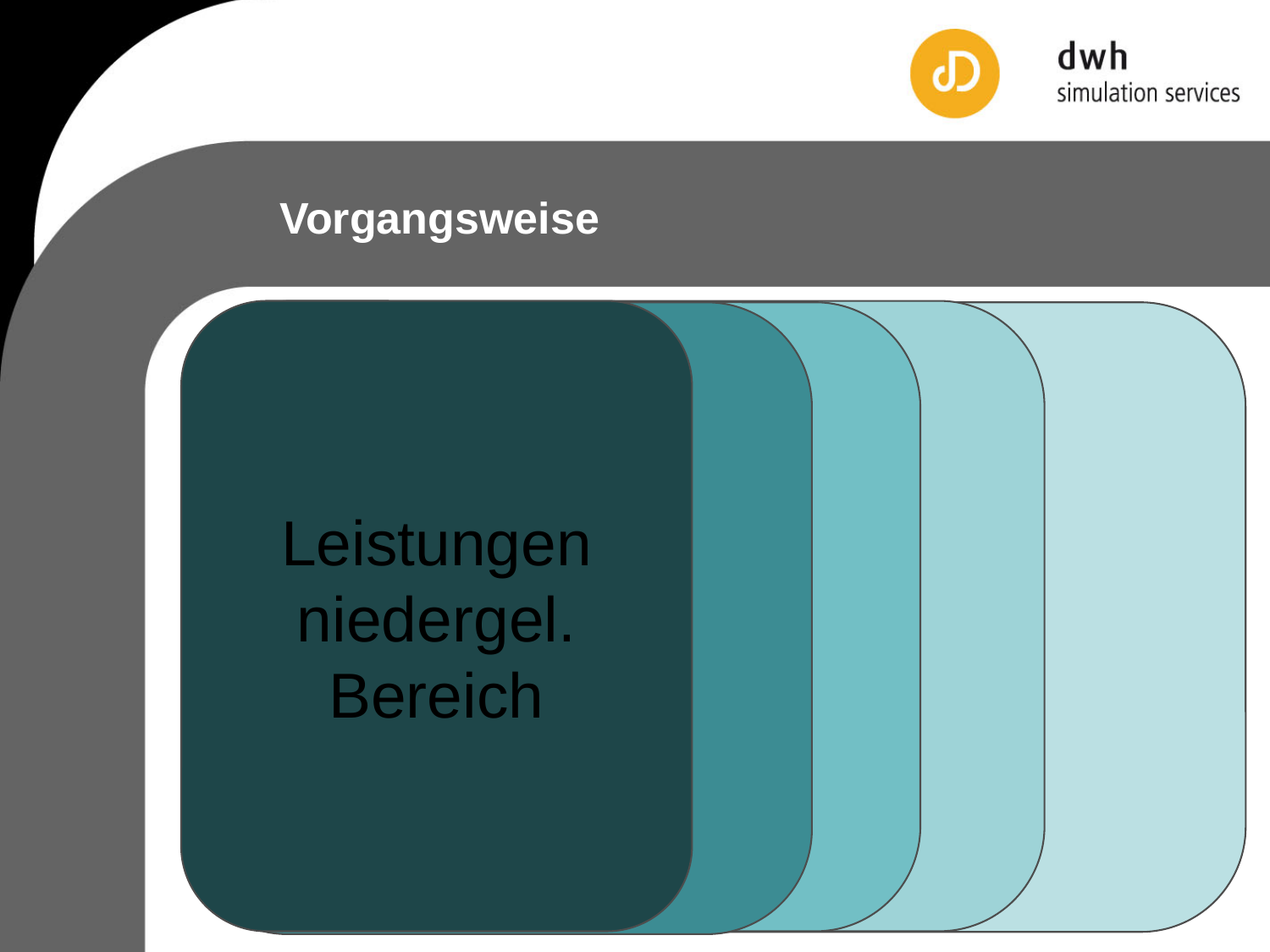

Vorgangsweise
Leistungen
niedergel.
Bereich
KA- Aufenthalte 2007
mit Krebsdiagnose
Analyse abgegebener Medikamente
Filtern nach
Folgeaufenthalten
Abgerechnete
KA-Aufenthalte
2006/07